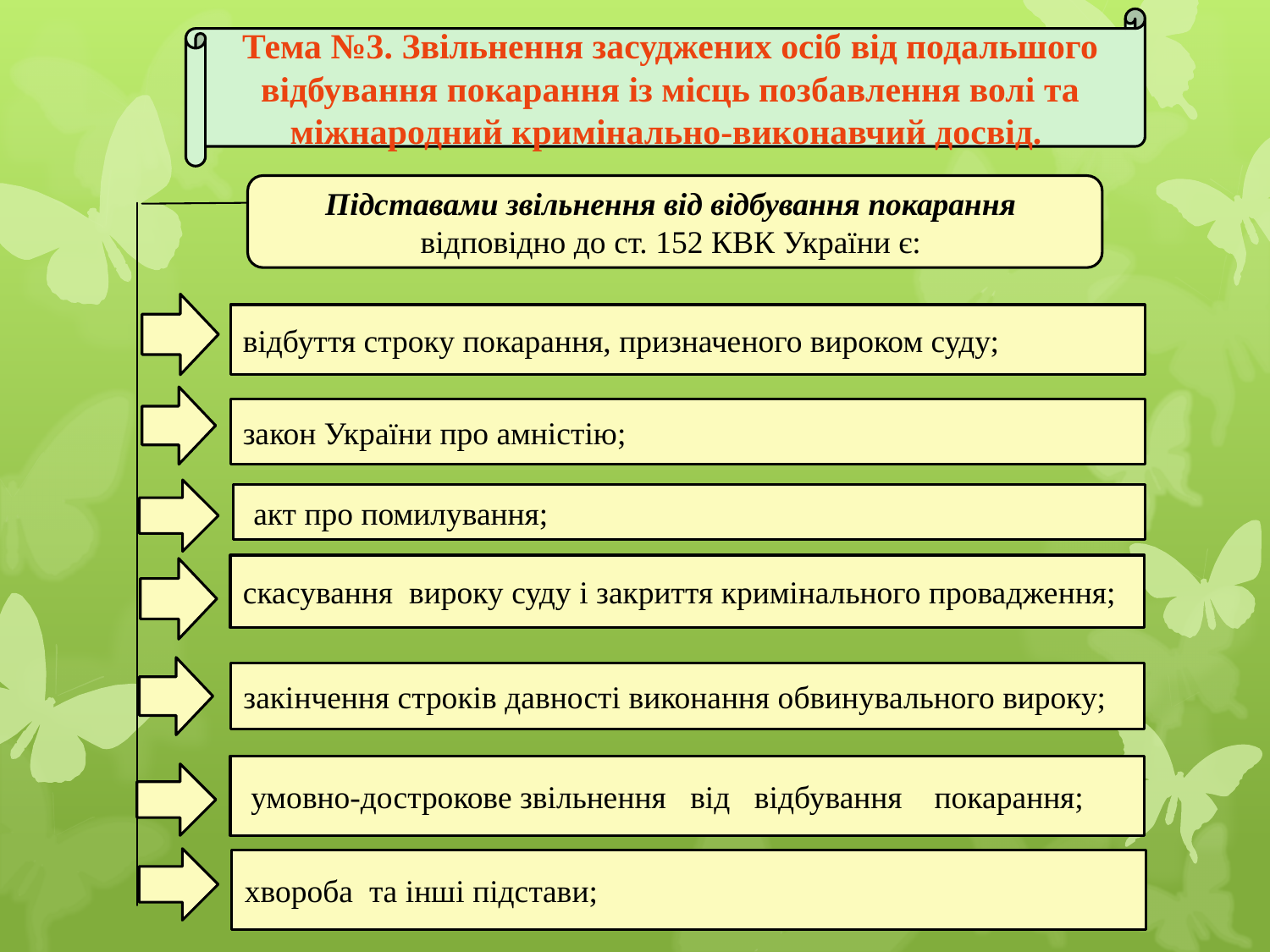

Тема №3. Звільнення засуджених осіб від подальшого відбування покарання із місць позбавлення волі та міжнародний кримінально-виконавчий досвід.
Підставами звільнення від відбування покарання  відповідно до ст. 152 КВК України є:

відбуття строку покарання, призначеного вироком суду;

закон України про амністію;

 акт про помилування;
скасування  вироку суду і закриття кримінального провадження;

закінчення строків давності виконання обвинувального вироку;
 умовно-дострокове звільнення   від   відбування    покарання;

хвороба  та інші підстави;